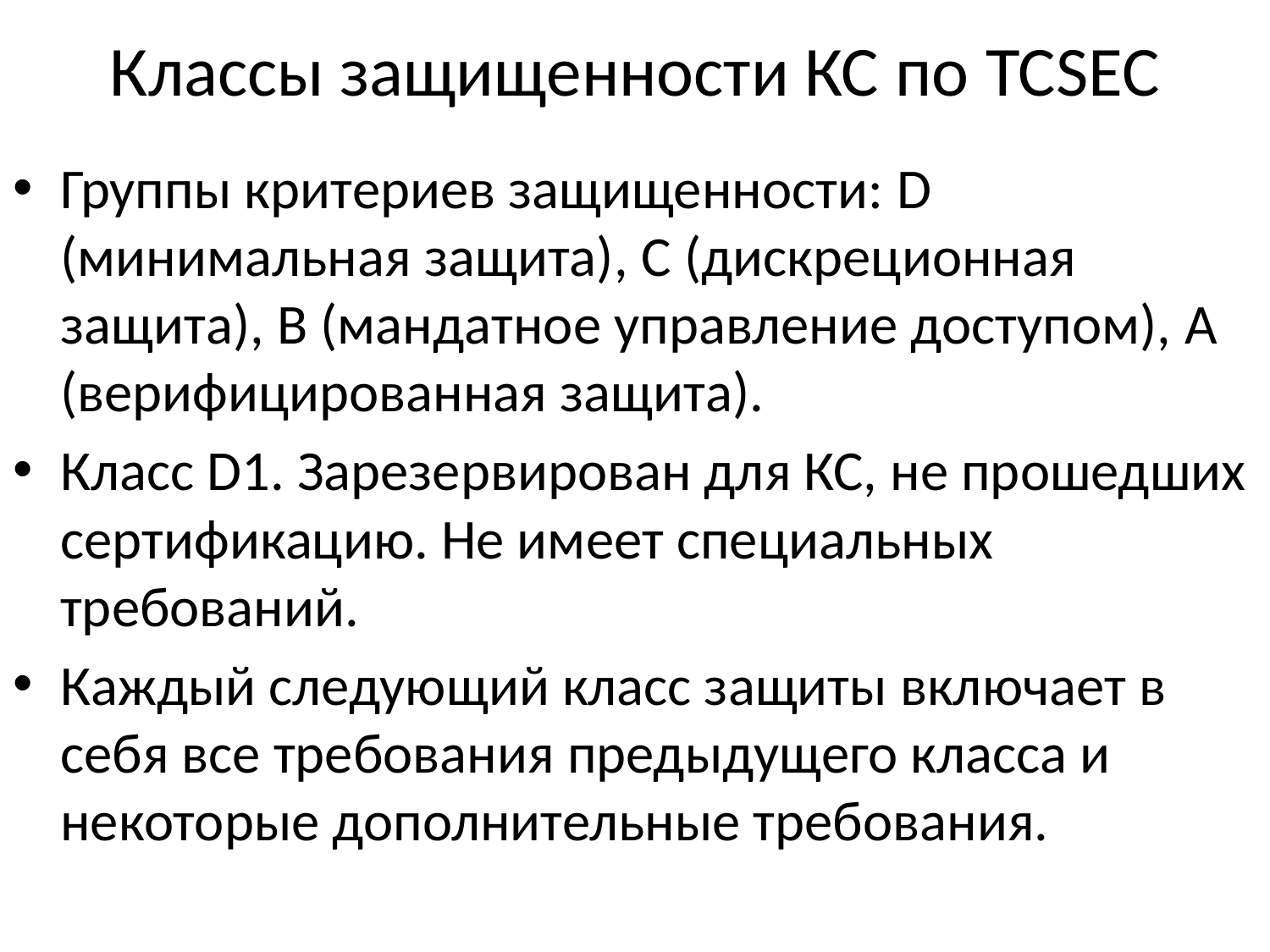

# Классы защищенности КС по TCSEC
Группы критериев защищенности: D (минимальная защита), C (дискреционная защита), B (мандатное управление доступом), A (верифицированная защита).
Класс D1. Зарезервирован для КС, не прошедших сертификацию. Не имеет специальных требований.
Каждый следующий класс защиты включает в себя все требования предыдущего класса и некоторые дополнительные требования.